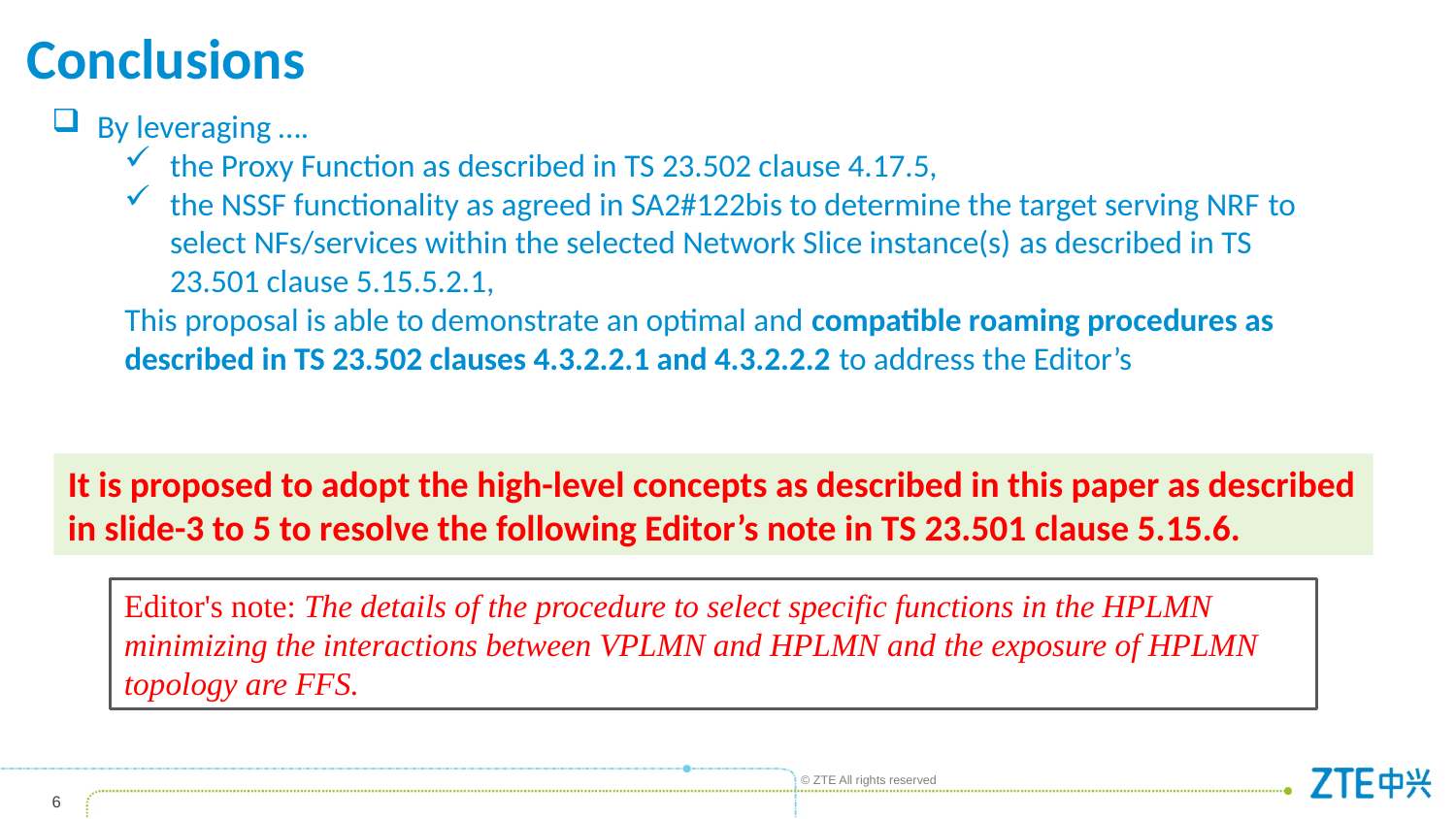

Conclusions
By leveraging ….
the Proxy Function as described in TS 23.502 clause 4.17.5,
the NSSF functionality as agreed in SA2#122bis to determine the target serving NRF to select NFs/services within the selected Network Slice instance(s) as described in TS 23.501 clause 5.15.5.2.1,
This proposal is able to demonstrate an optimal and compatible roaming procedures as described in TS 23.502 clauses 4.3.2.2.1 and 4.3.2.2.2 to address the Editor’s
It is proposed to adopt the high-level concepts as described in this paper as described in slide-3 to 5 to resolve the following Editor’s note in TS 23.501 clause 5.15.6.
Editor's note: The details of the procedure to select specific functions in the HPLMN minimizing the interactions between VPLMN and HPLMN and the exposure of HPLMN topology are FFS.